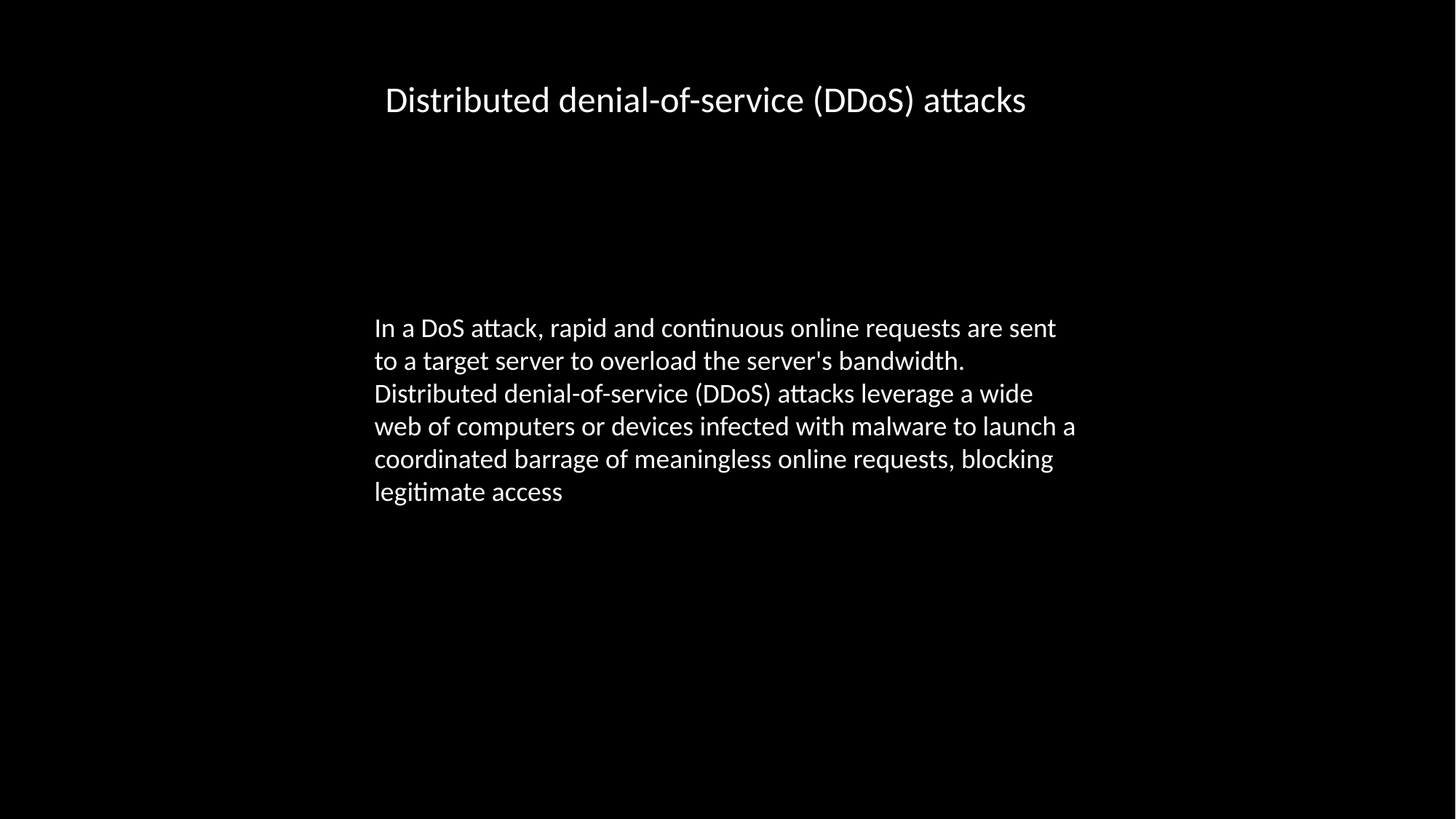

Distributed denial-of-service (DDoS) attacks
In a DoS attack, rapid and continuous online requests are sent to a target server to overload the server's bandwidth. Distributed denial-of-service (DDoS) attacks leverage a wide web of computers or devices infected with malware to launch a coordinated barrage of meaningless online requests, blocking legitimate access